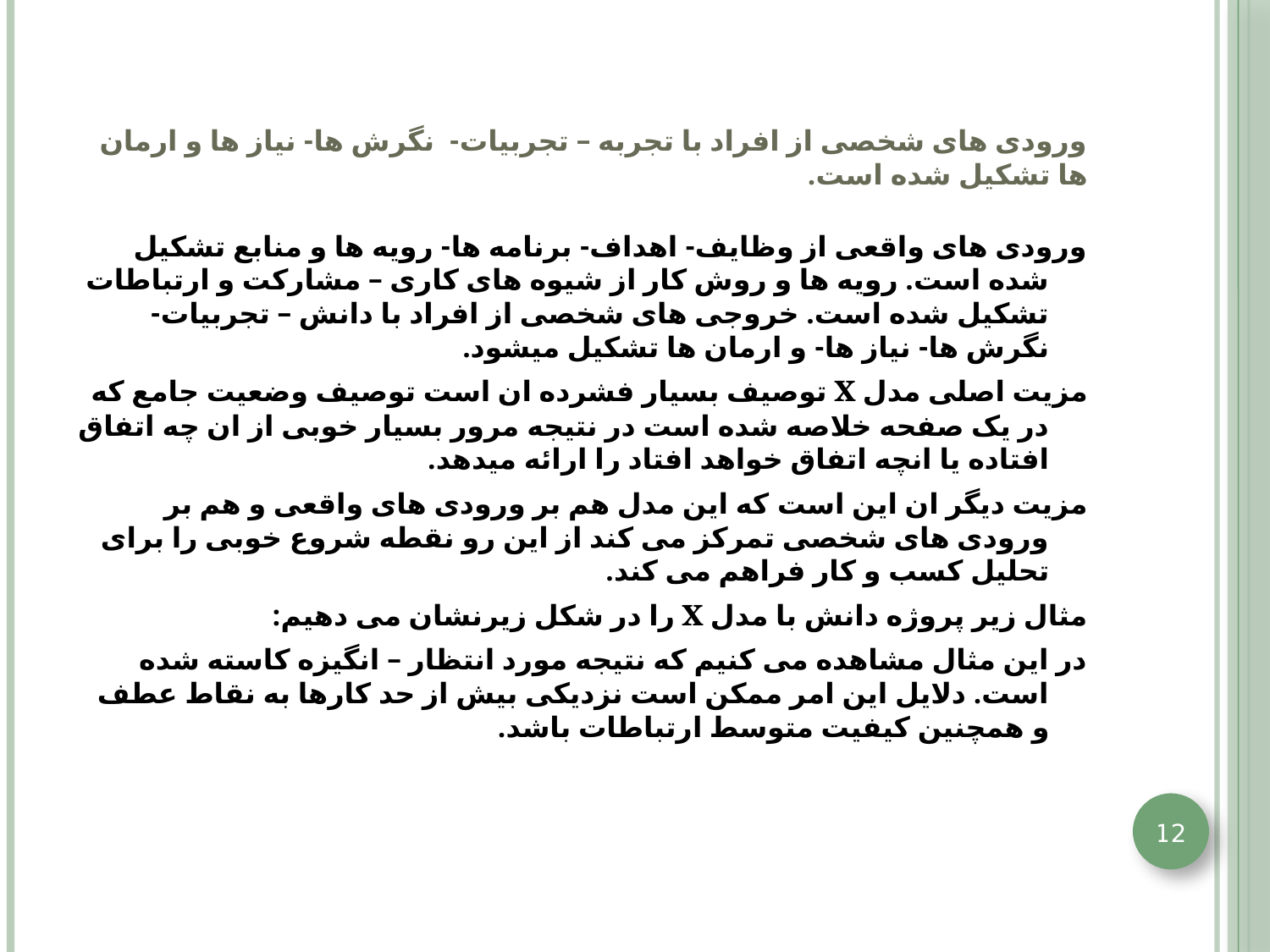

# ورودی های شخصی از افراد با تجربه – تجربیات-  نگرش ها- نیاز ها و ارمان ها تشکیل شده است.
ورودی های واقعی از وظایف- اهداف- برنامه ها- رویه ها و منابع تشکیل شده است. رویه ها و روش کار از شیوه های کاری – مشارکت و ارتباطات تشکیل شده است. خروجی های شخصی از افراد با دانش – تجربیات- نگرش ها- نیاز ها- و ارمان ها تشکیل میشود.
مزیت اصلی مدل X توصیف بسیار فشرده ان است توصیف وضعیت جامع که در یک صفحه خلاصه شده است در نتیجه مرور بسیار خوبی از ان چه اتفاق افتاده یا انچه اتفاق خواهد افتاد را ارائه میدهد.
مزیت دیگر ان این است که این مدل هم بر ورودی های واقعی و هم بر ورودی های شخصی تمرکز می کند از این رو نقطه شروع خوبی را برای تحلیل کسب و کار فراهم می کند.
مثال زیر پروژه دانش با مدل X را در شکل زیرنشان می دهیم:
در این مثال مشاهده می کنیم که نتیجه مورد انتظار – انگیزه کاسته شده است. دلایل این امر ممکن است نزدیکی بیش از حد کارها به نقاط عطف و همچنین کیفیت متوسط ارتباطات باشد.
12